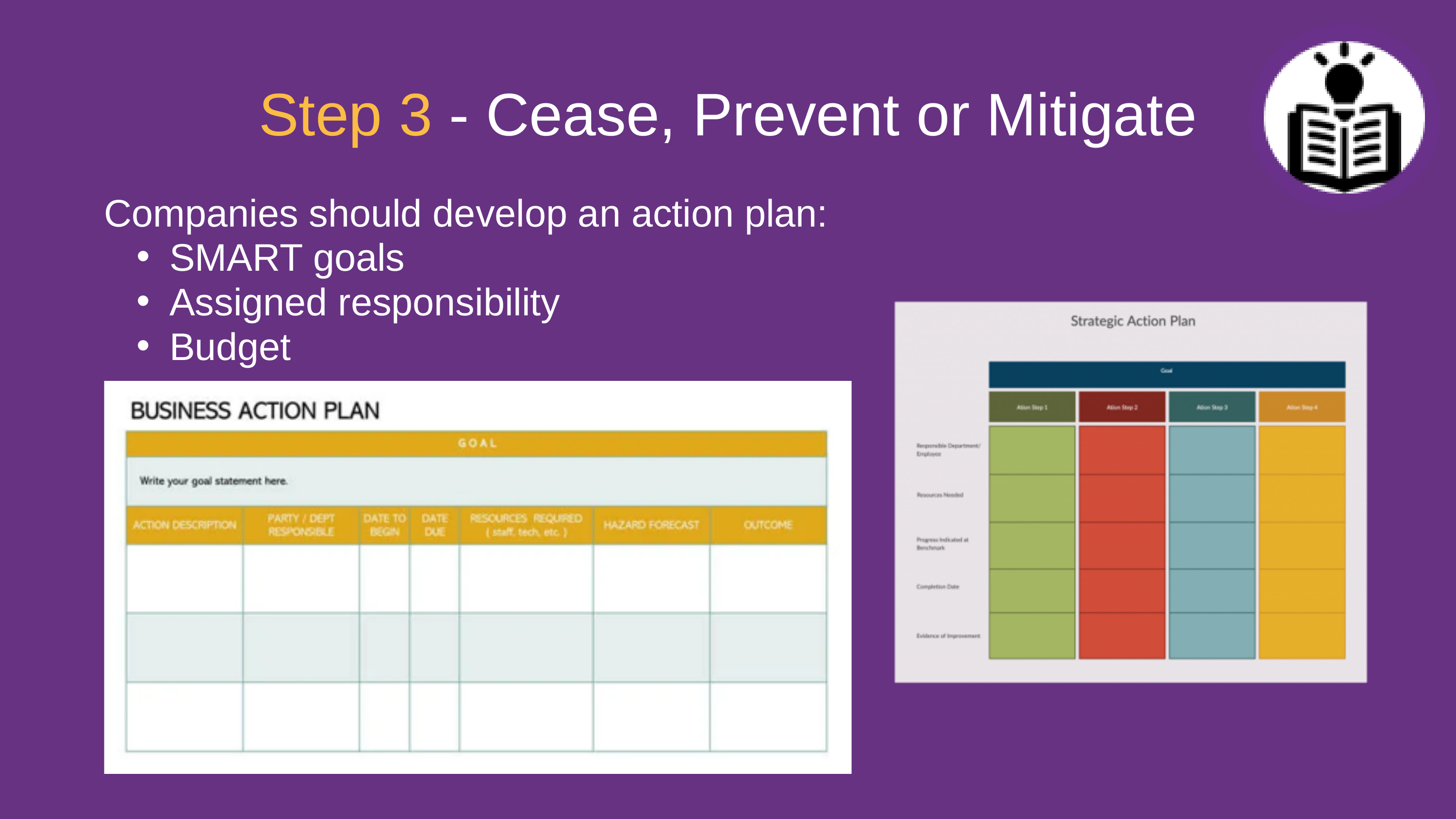

Step 3 - Cease, Prevent or Mitigate
Companies should develop an action plan:
SMART goals
Assigned responsibility
Budget